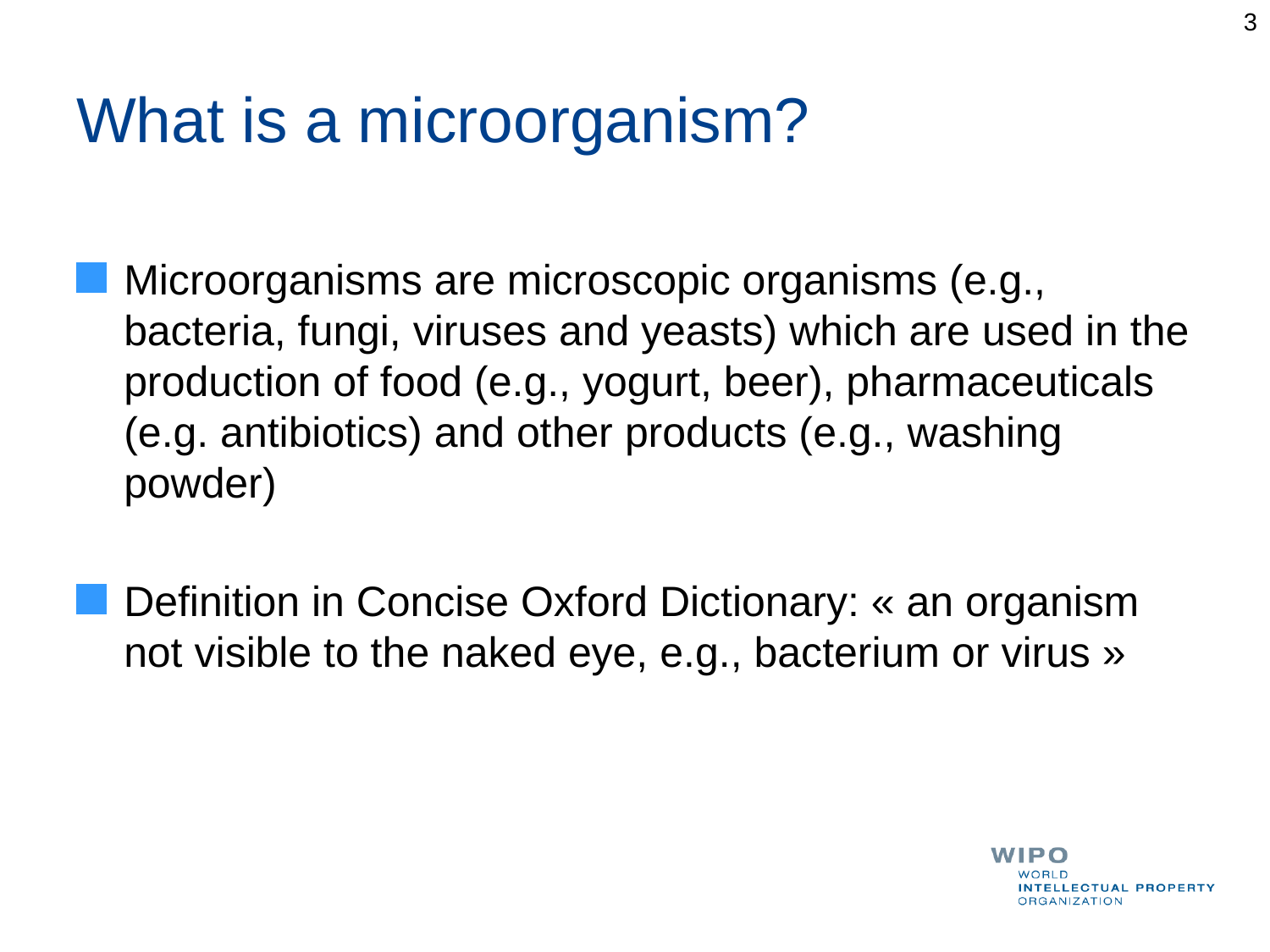

3
# What is a microorganism?
Microorganisms are microscopic organisms (e.g., bacteria, fungi, viruses and yeasts) which are used in the production of food (e.g., yogurt, beer), pharmaceuticals (e.g. antibiotics) and other products (e.g., washing powder)

Definition in Concise Oxford Dictionary: « an organism not visible to the naked eye, e.g., bacterium or virus »